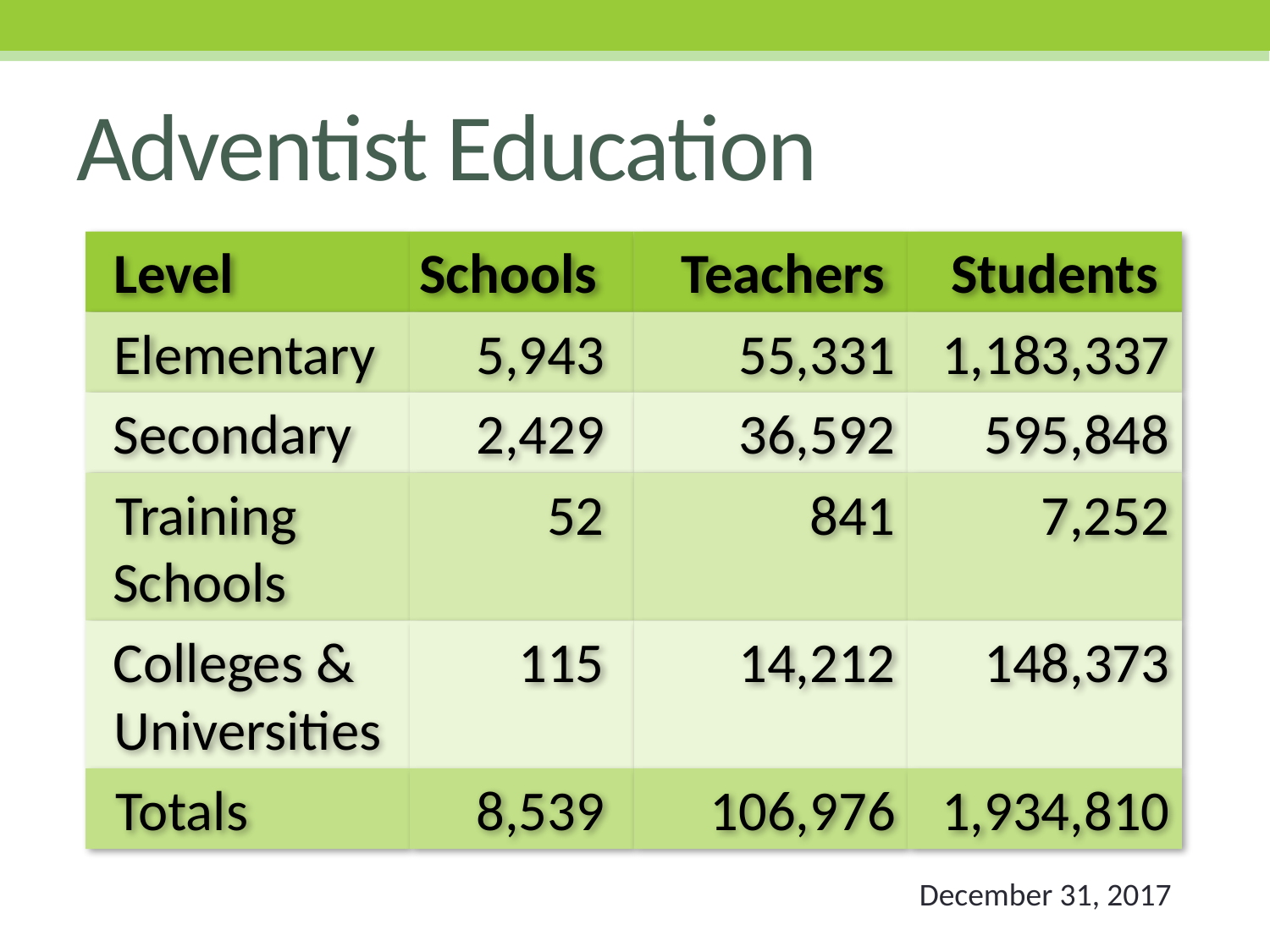

# Adventist Education

Level
Schools
Teachers
Students

Elementary
5,943
55,331
1,183,337

Secondary
2,429
36,592
595,848

Training
52
841
7,252
Schools

Colleges &
115
14,212
148,373
Universities

Totals
8,539
106,976
1,934,810
December 31, 2017